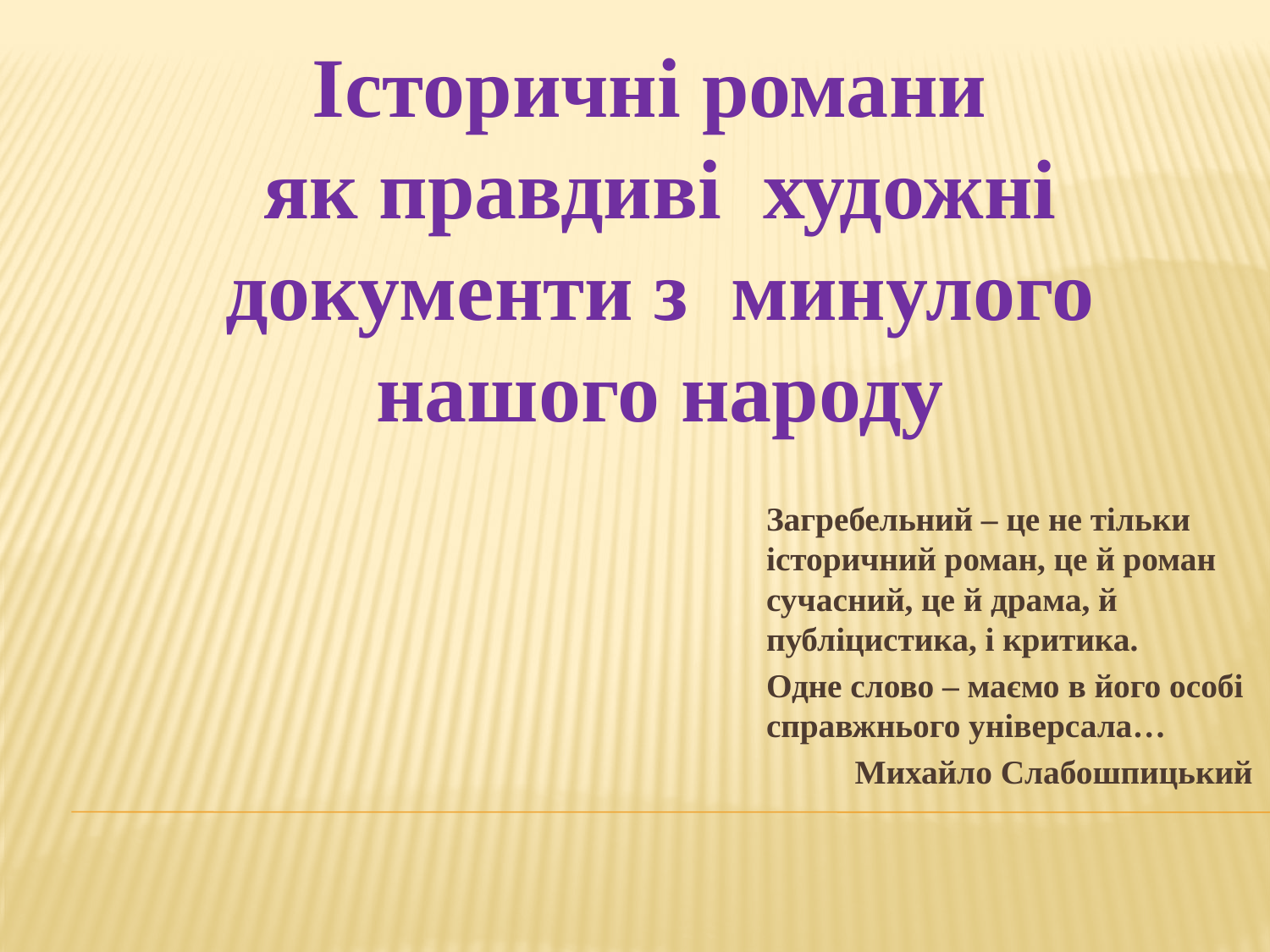

Історичні романи
як правдиві  художні документи з  минулого нашого народу

Загребельний – це не тільки історичний роман, це й роман сучасний, це й драма, й публіцистика, і критика.
Одне слово – маємо в його особі справжнього універсала…
Михайло Слабошпицький